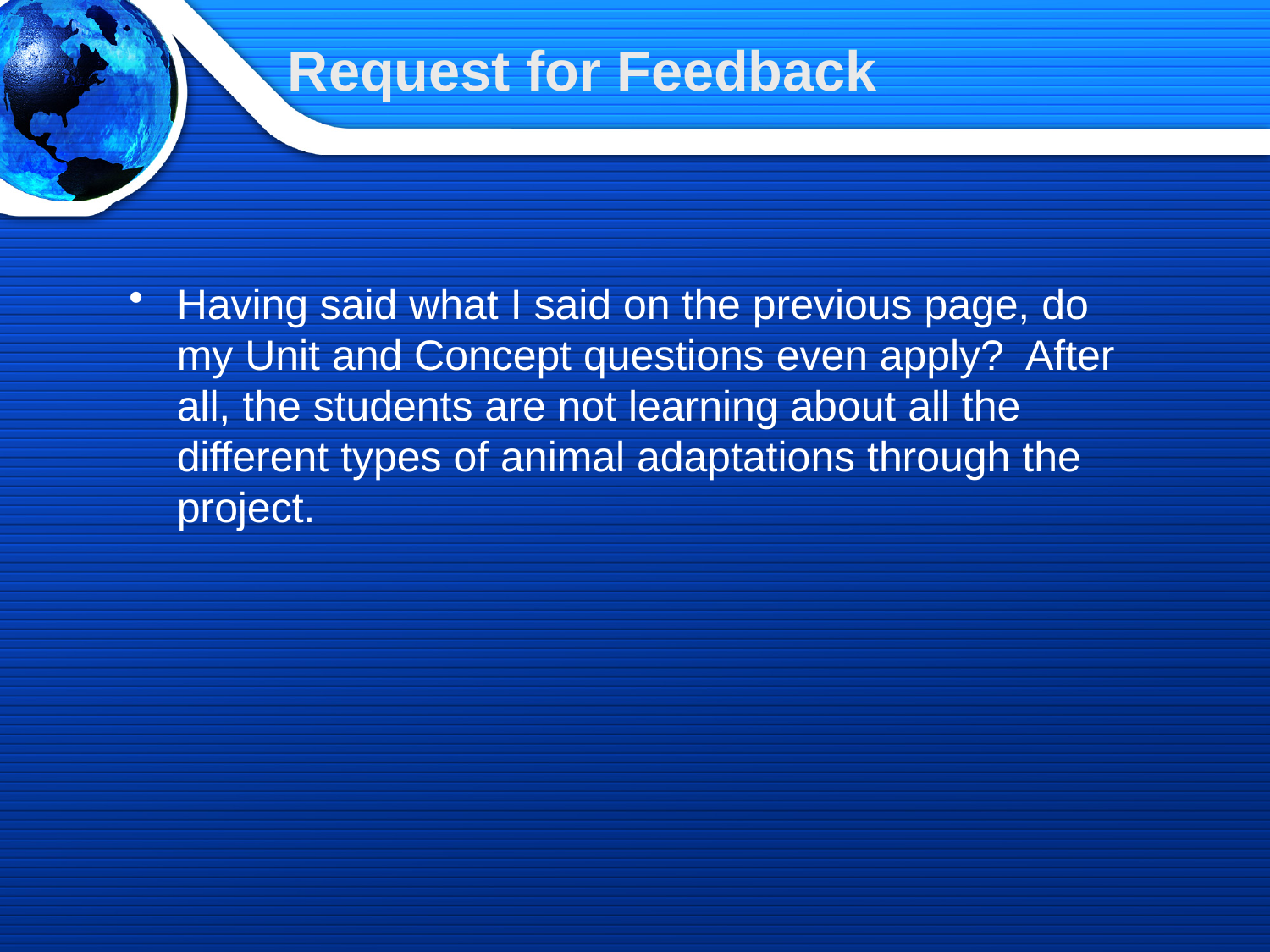

# Request for Feedback

Having said what I said on the previous page, do my Unit and Concept questions even apply?  After all, the students are not learning about all the different types of animal adaptations through the project.